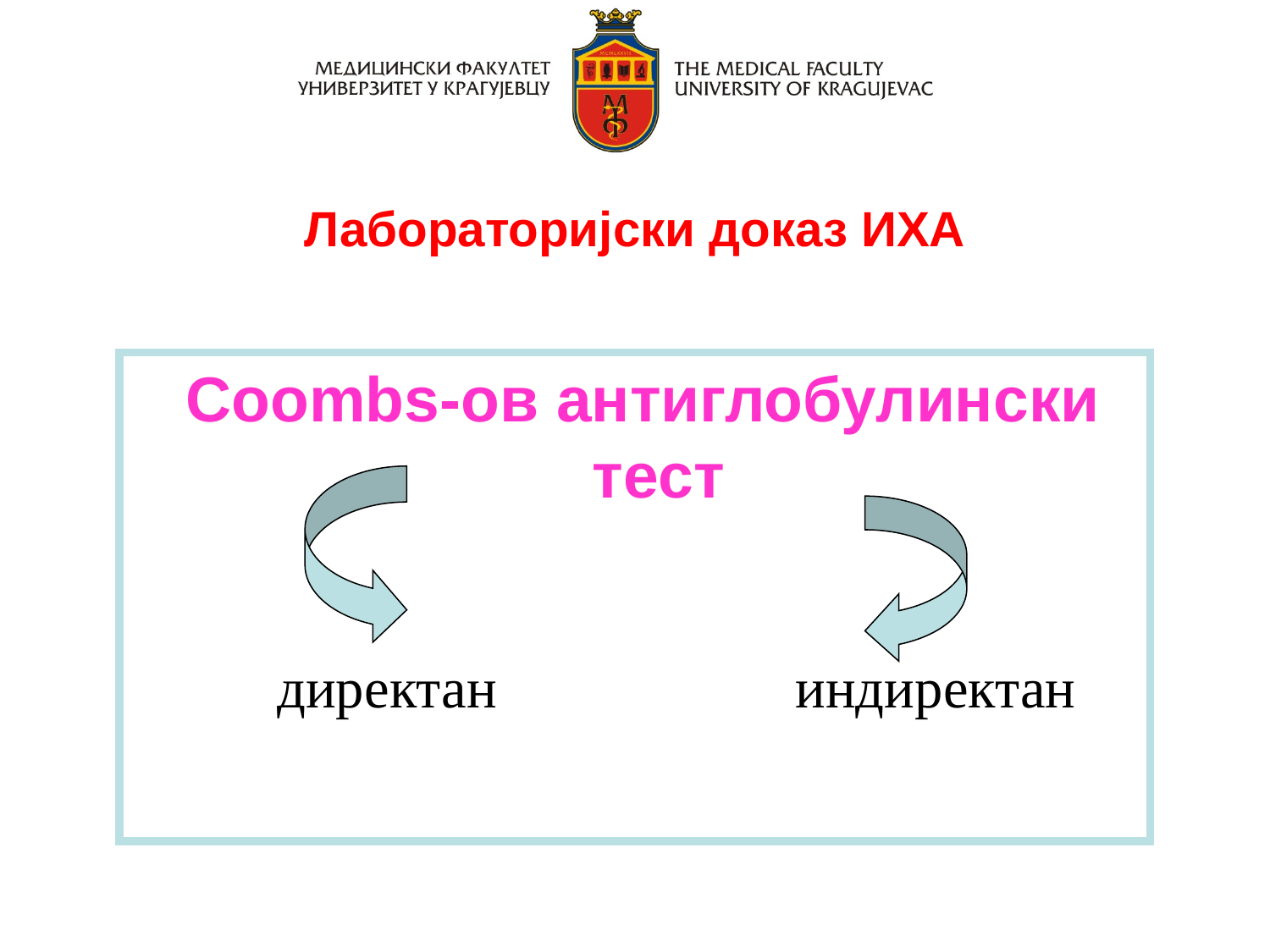

Лабораторијски доказ ИХА
 Coоmbs-ов антиглобулински тест

директан
индиректан